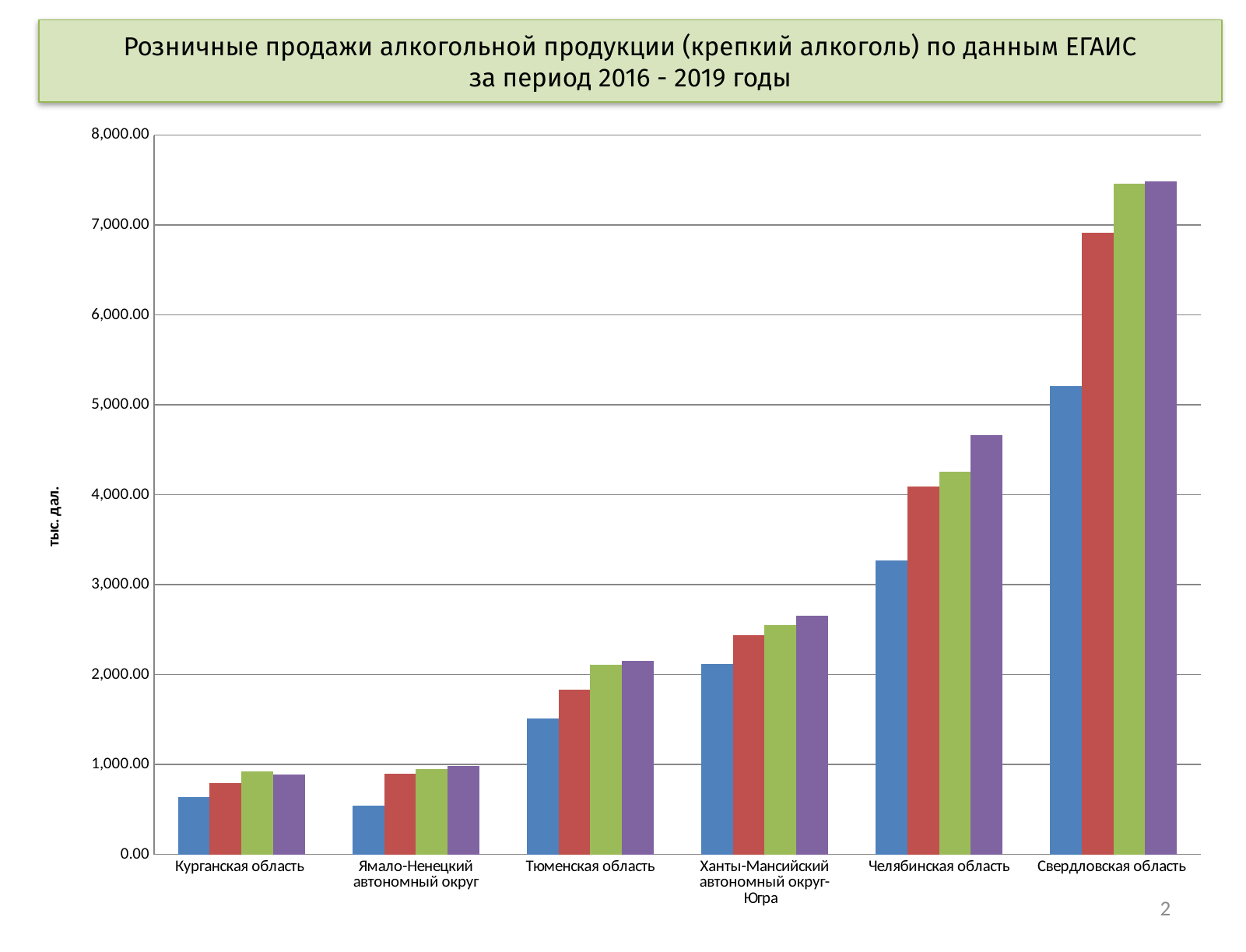

Розничные продажи алкогольной продукции (крепкий алкоголь) по данным ЕГАИС
 за период 2016 - 2019 годы

### Chart

| Category | 2016 год | 2017 год | 2018 год |  2019 год |
|---|---|---|---|---|
| Курганская область  | 635.691 | 791.014 | 919.384 | 891.9409999999995 |
| Ямало-Ненецкий автономный округ | 546.4 | 895.607 | 948.014 | 981.3549999999988 |
| Тюменская область | 1509.23 | 1829.452 | 2105.6479999999997 | 2148.842 |
| Ханты-Мансийский автономный округ- Югра   | 2115.12 | 2434.801 | 2547.2829999999944 | 2650.493 |
| Челябинская область | 3265.2639999999997 | 4095.870000000002 | 4253.831 | 4661.467000000001 |
| Свердловская область  | 5206.723 | 6915.4710000000005 | 7461.23 | 7483.086 |
2